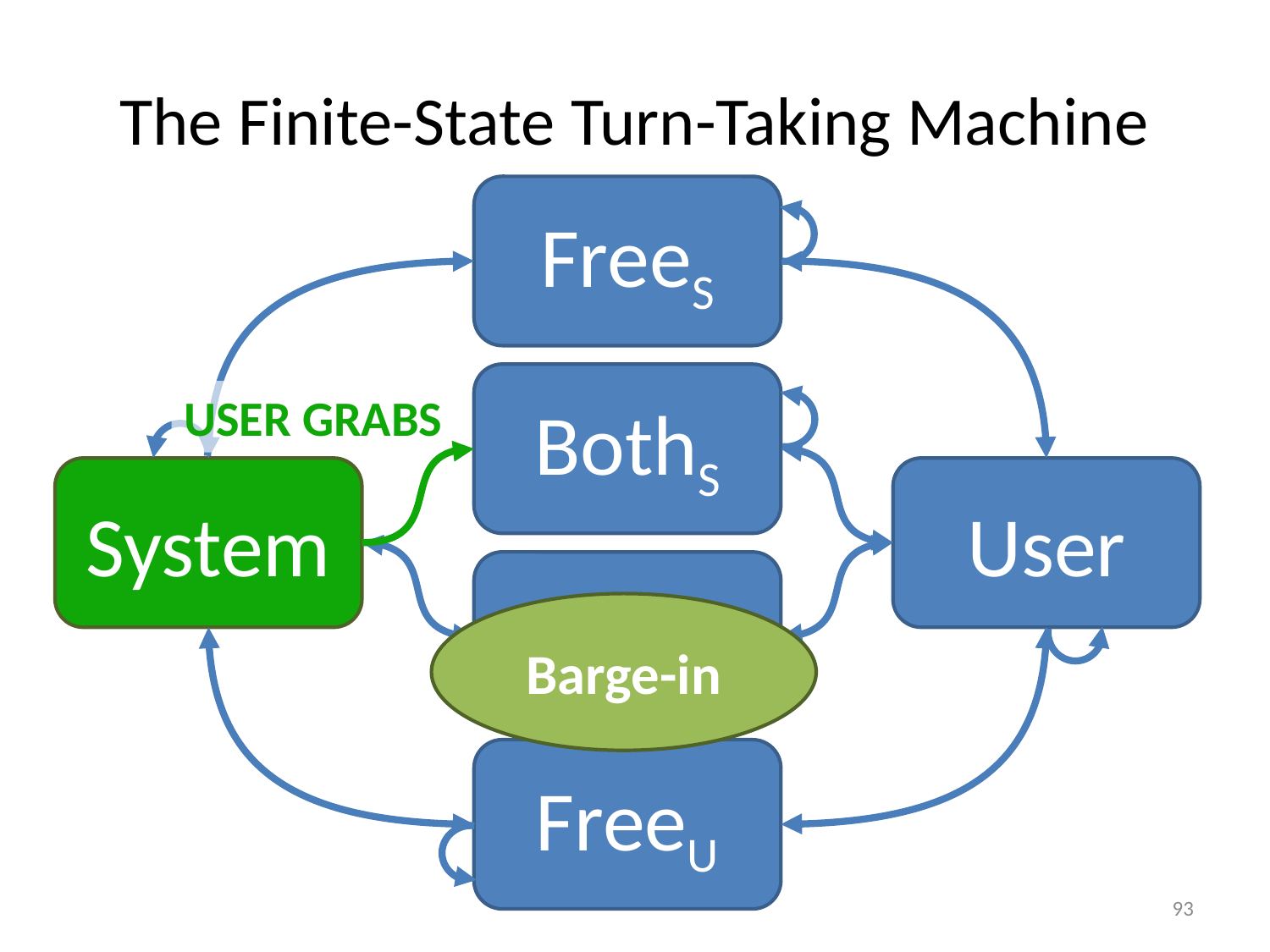

# The Finite-State Turn-Taking Machine
FreeS
BothS
BothU
FreeU

USER GRABS

System
User
Barge-in

93